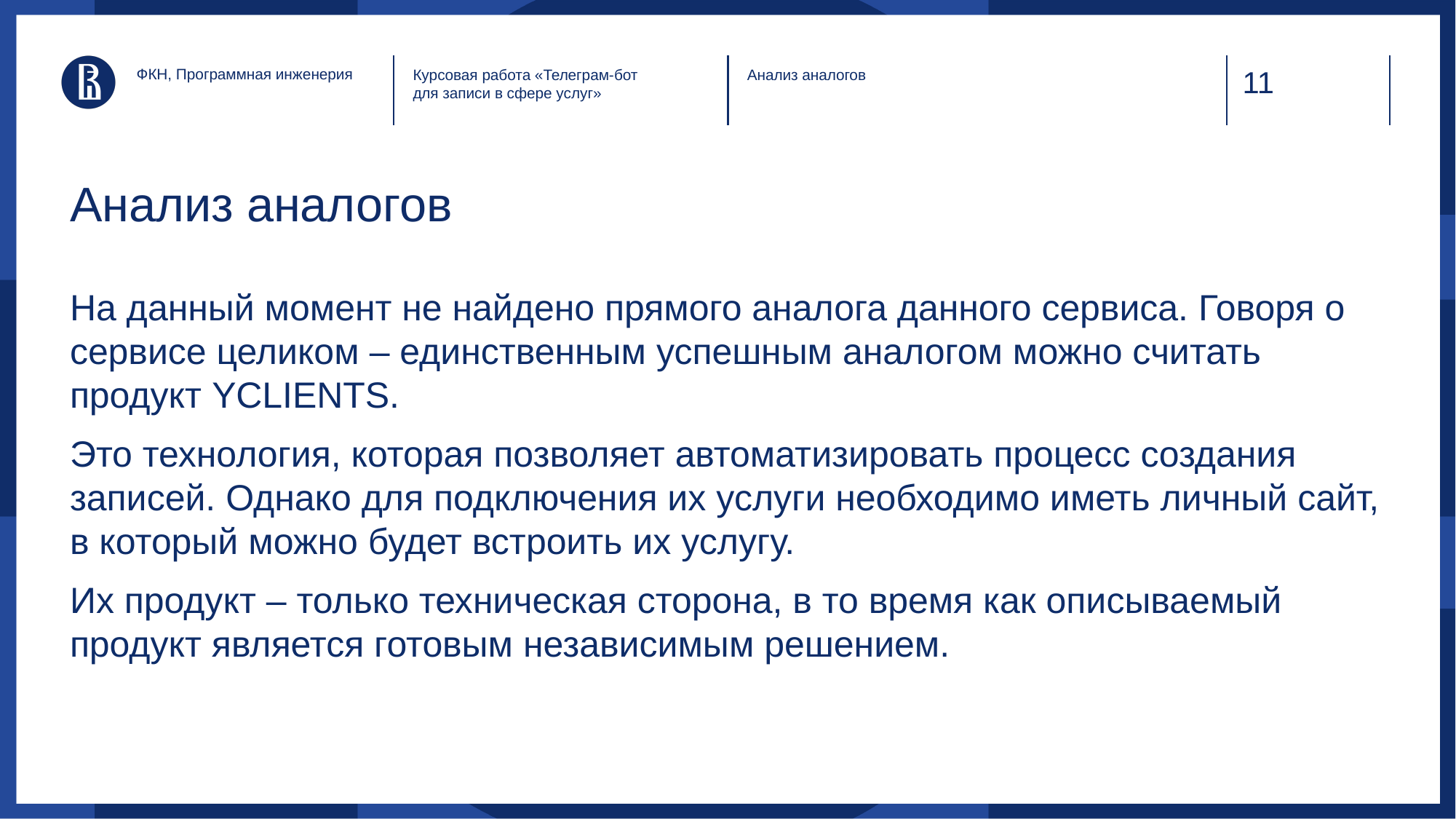

ФКН, Программная инженерия
Курсовая работа «Телеграм-бот для записи в сфере услуг»
Анализ аналогов
# Анализ аналогов
На данный момент не найдено прямого аналога данного сервиса. Говоря о сервисе целиком – единственным успешным аналогом можно считать продукт YCLIENTS.
Это технология, которая позволяет автоматизировать процесс создания записей. Однако для подключения их услуги необходимо иметь личный сайт, в который можно будет встроить их услугу.
Их продукт – только техническая сторона, в то время как описываемый продукт является готовым независимым решением.